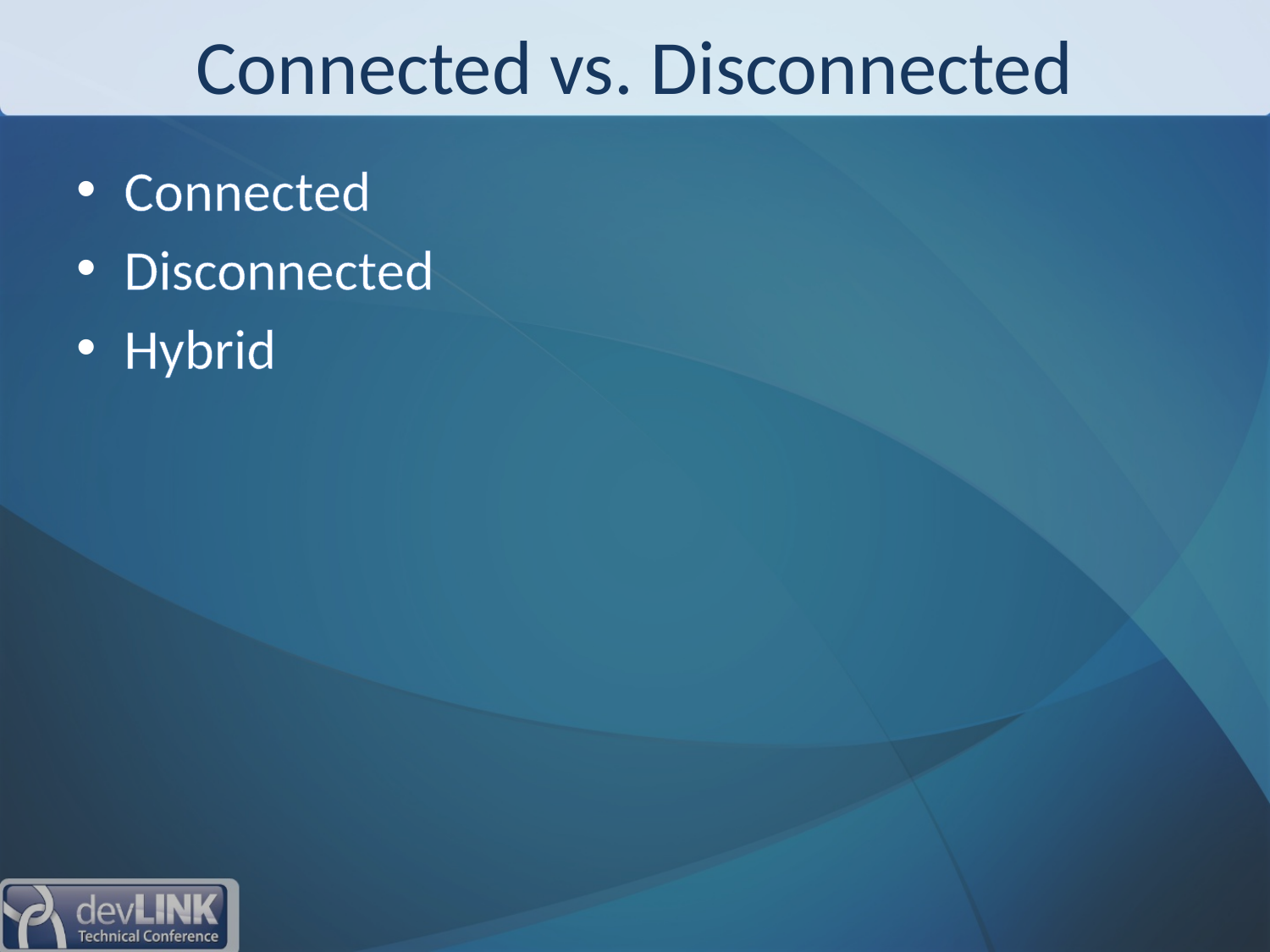

# Connected vs. Disconnected
Connected
Disconnected
Hybrid